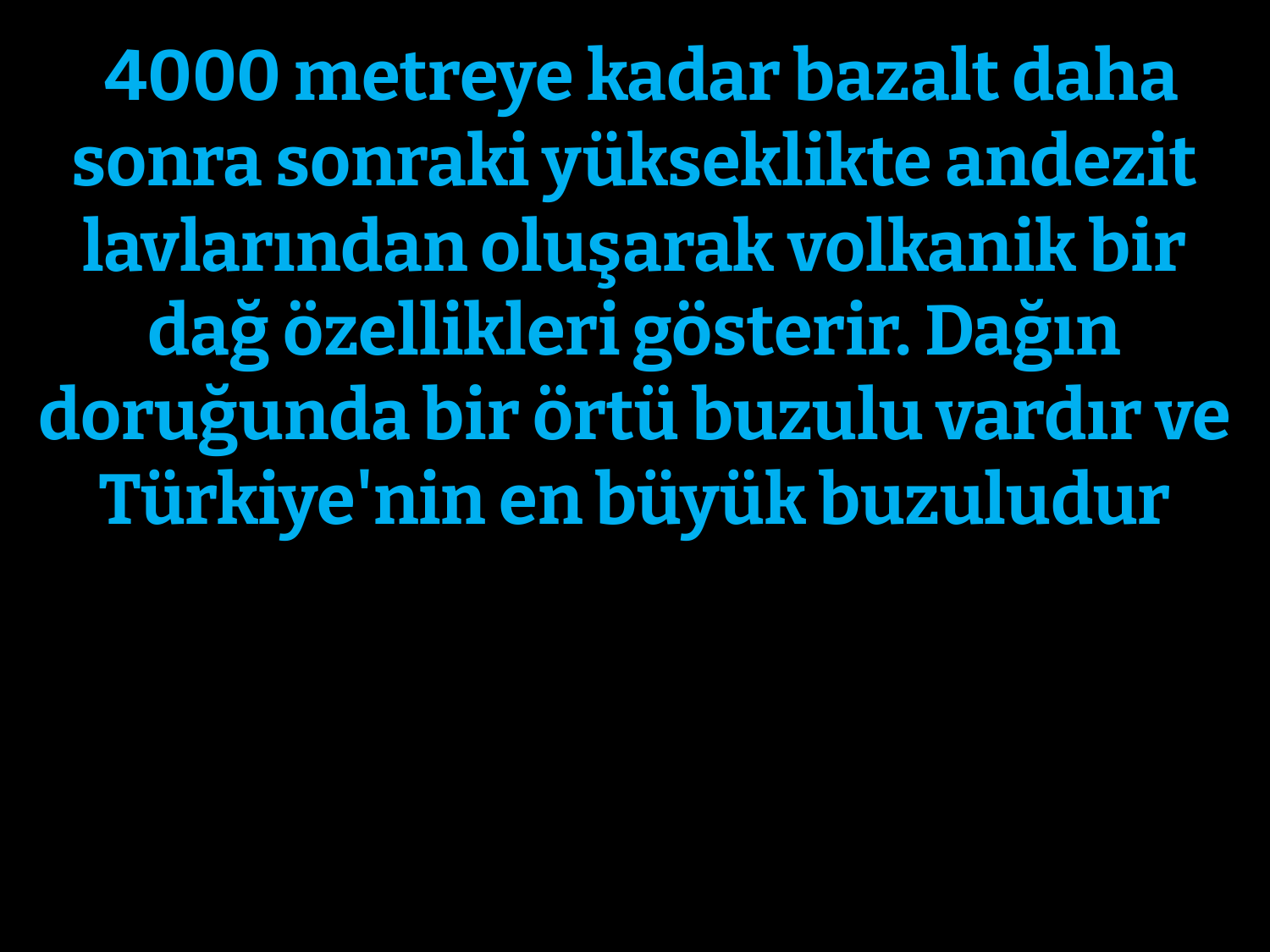

4000 metreye kadar bazalt daha sonra sonraki yükseklikte andezit lavlarından oluşarak volkanik bir dağ özellikleri gösterir. Dağın doruğunda bir örtü buzulu vardır ve Türkiye'nin en büyük buzuludur

#